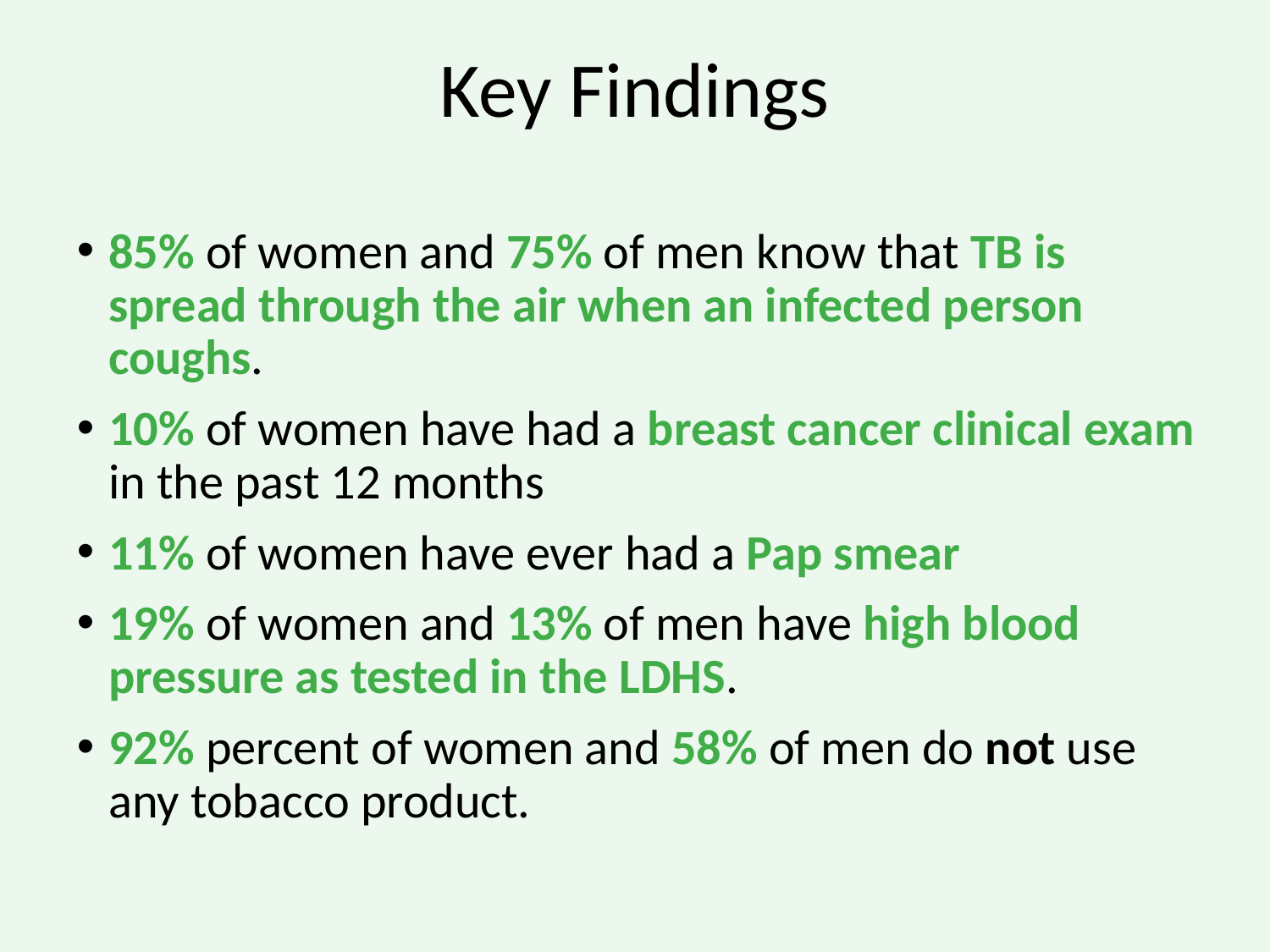

# Key Findings
85% of women and 75% of men know that TB is spread through the air when an infected person coughs.
10% of women have had a breast cancer clinical exam in the past 12 months
11% of women have ever had a Pap smear
19% of women and 13% of men have high blood pressure as tested in the LDHS.
92% percent of women and 58% of men do not use any tobacco product.